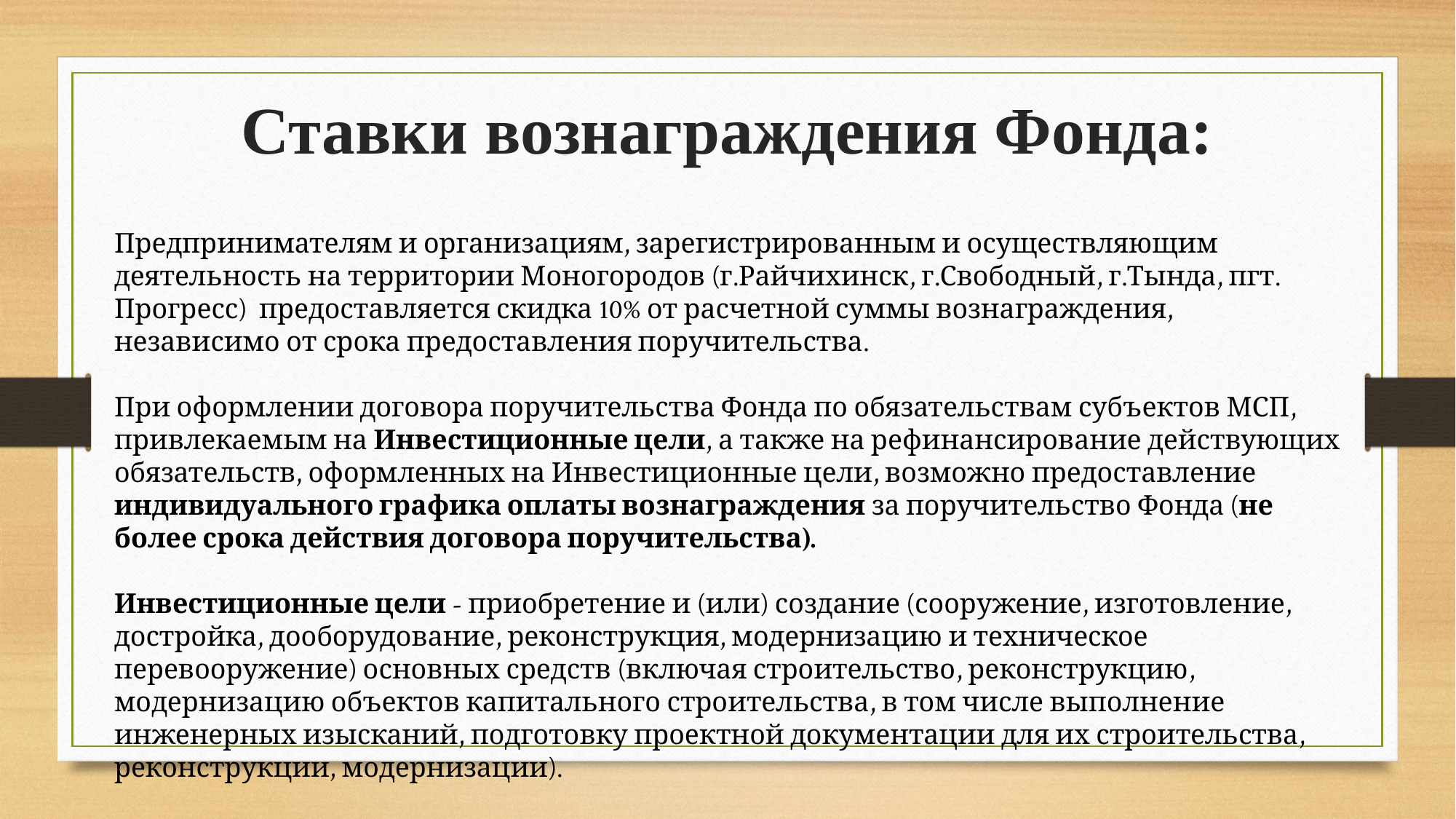

Ставки вознаграждения Фонда:
Предпринимателям и организациям, зарегистрированным и осуществляющим деятельность на территории Моногородов (г.Райчихинск, г.Свободный, г.Тында, пгт. Прогресс)  предоставляется скидка 10% от расчетной суммы вознаграждения, независимо от срока предоставления поручительства.

При оформлении договора поручительства Фонда по обязательствам субъектов МСП, привлекаемым на Инвестиционные цели, а также на рефинансирование действующих обязательств, оформленных на Инвестиционные цели, возможно предоставление индивидуального графика оплаты вознаграждения за поручительство Фонда (не более срока действия договора поручительства).

Инвестиционные цели - приобретение и (или) создание (сооружение, изготовление, достройка, дооборудование, реконструкция, модернизацию и техническое перевооружение) основных средств (включая строительство, реконструкцию, модернизацию объектов капитального строительства, в том числе выполнение инженерных изысканий, подготовку проектной документации для их строительства, реконструкции, модернизации).